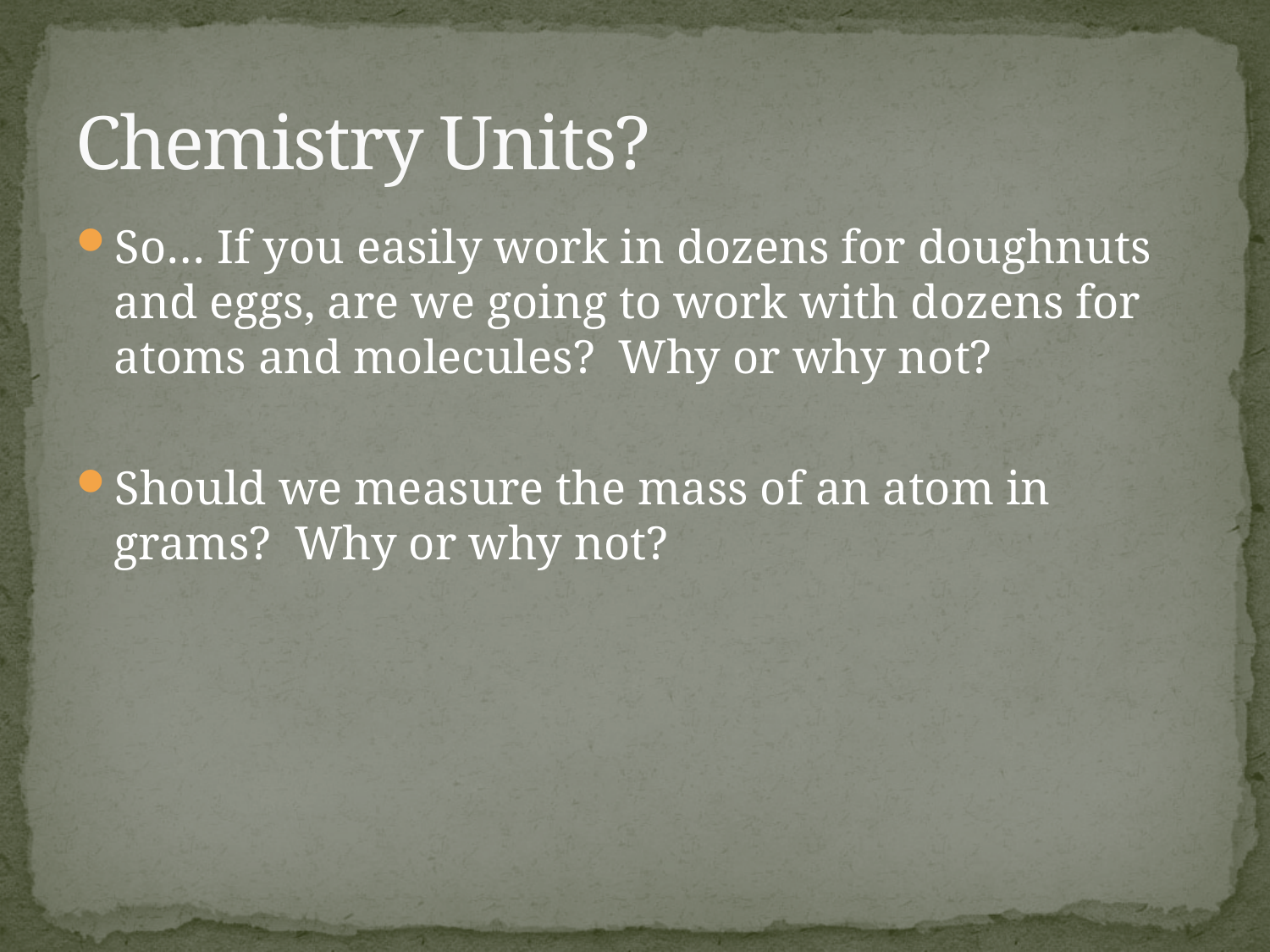

# Chemistry Units?
So… If you easily work in dozens for doughnuts and eggs, are we going to work with dozens for atoms and molecules?  Why or why not?

Should we measure the mass of an atom in grams?  Why or why not?